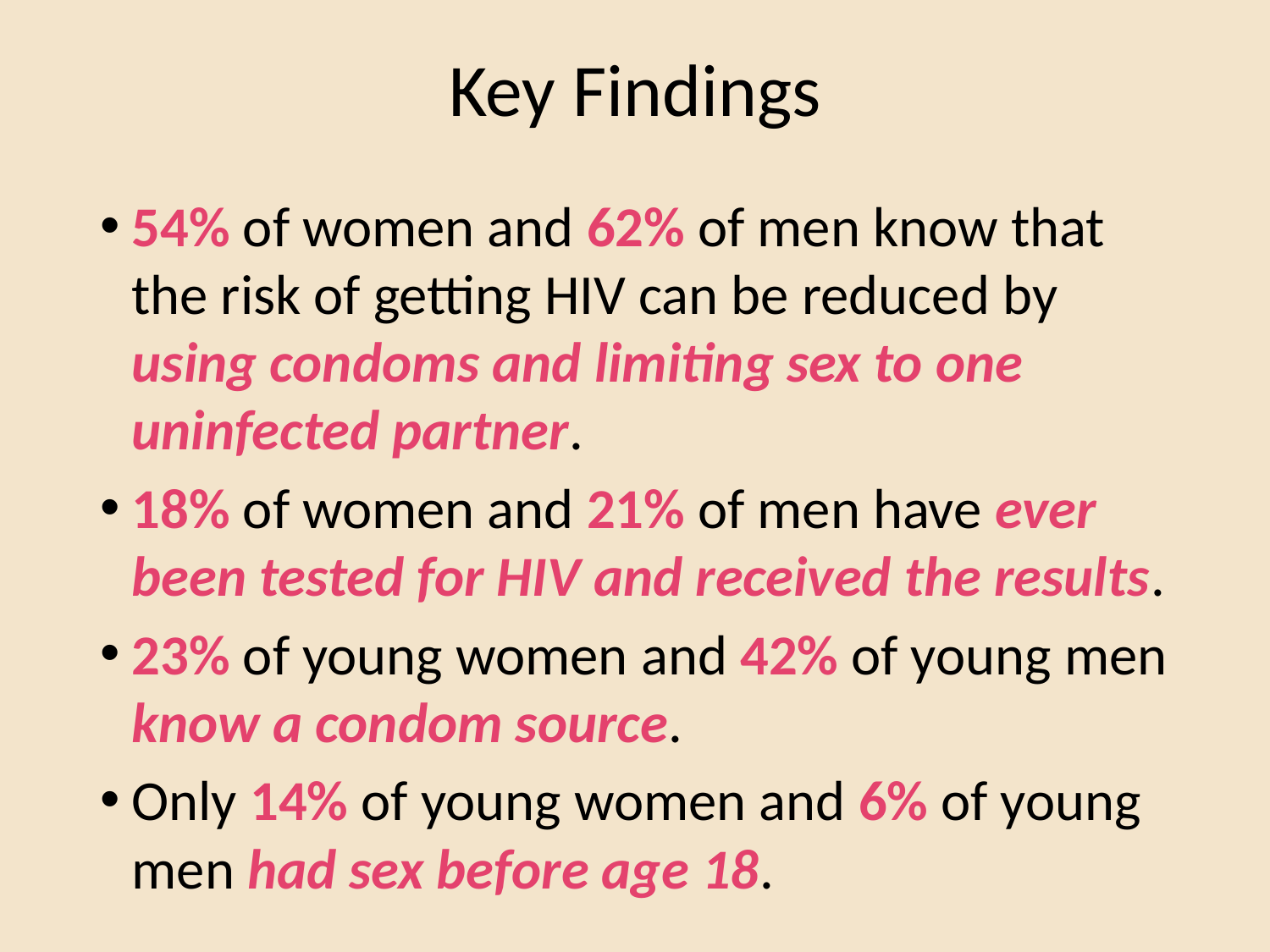

# Key Findings
54% of women and 62% of men know that the risk of getting HIV can be reduced by using condoms and limiting sex to one uninfected partner.
18% of women and 21% of men have ever been tested for HIV and received the results.
23% of young women and 42% of young men know a condom source.
Only 14% of young women and 6% of young men had sex before age 18.